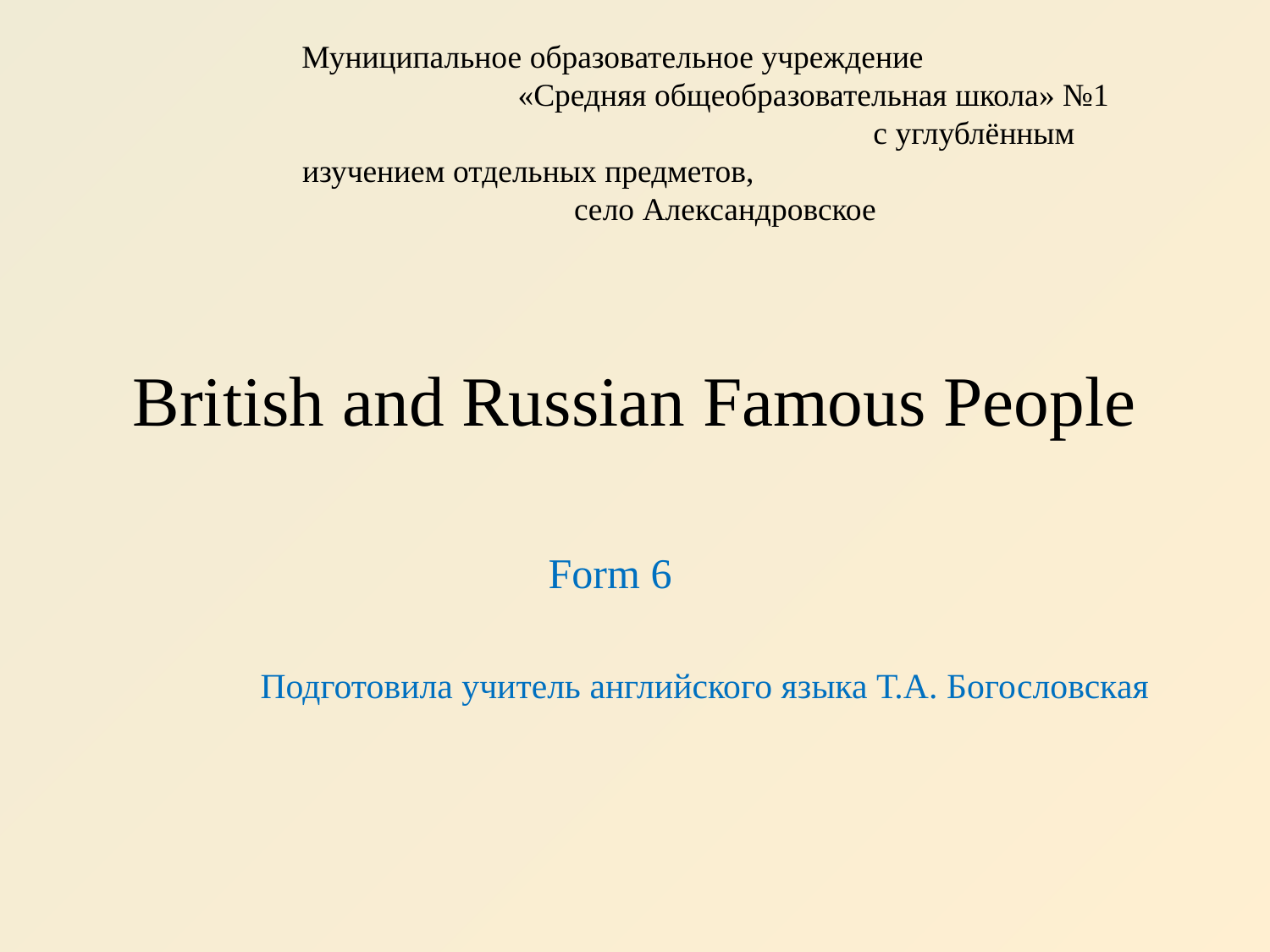

Муниципальное образовательное учреждение                                                    «Средняя общеобразовательная школа» №1                                                                    с углублённым изучением отдельных предметов,                                                  село Александровское
# British and Russian Famous People
Form 6

Подготовила учитель английского языка Т.А. Богословская